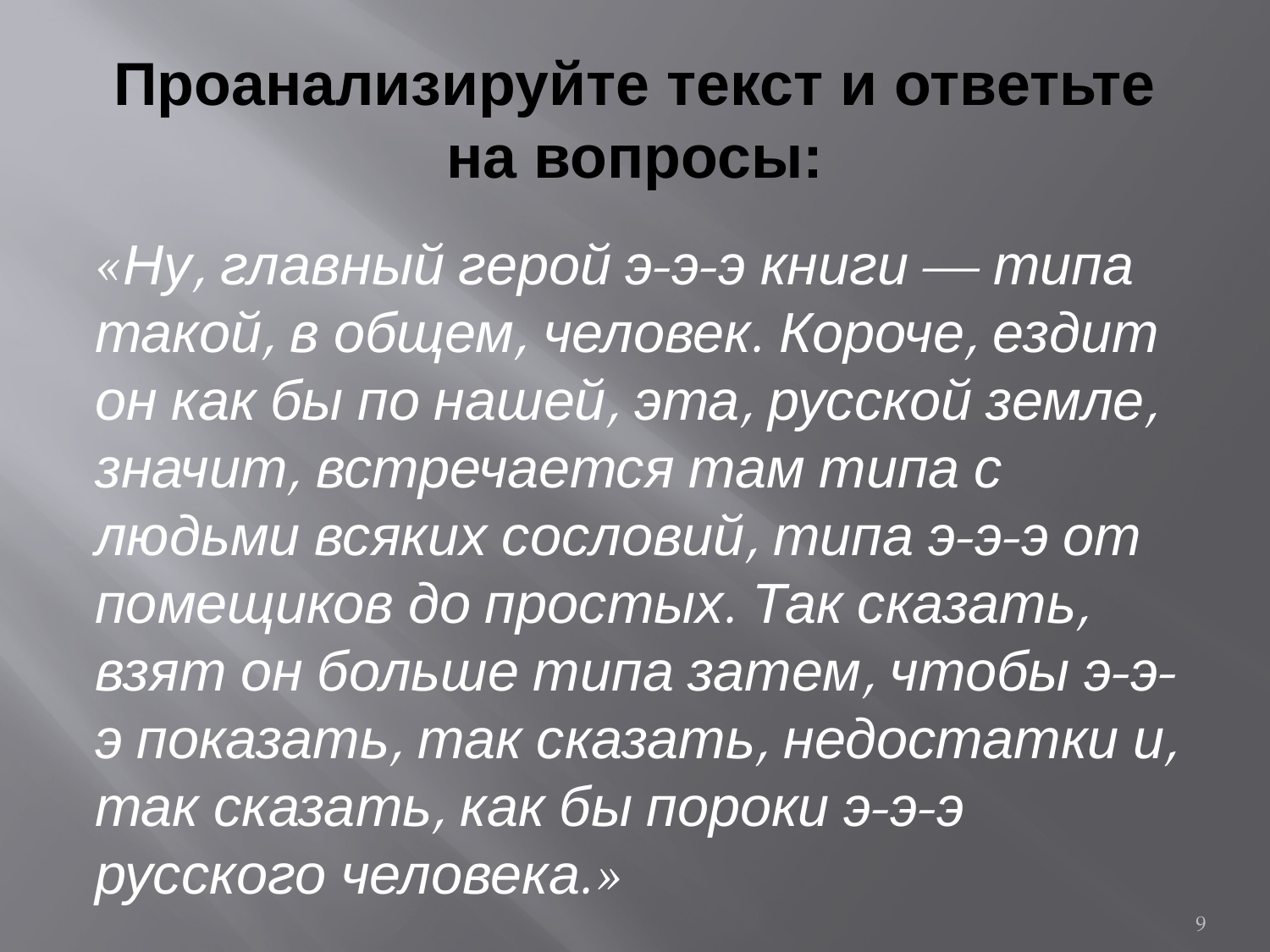

# Проанализируйте текст и ответьте на вопросы:
«Ну, главный герой э-э-э книги — типа такой, в общем, человек. Короче, ездит он как бы по нашей, эта, русской земле, значит, встречается там типа с людьми всяких сословий, типа э-э-э от помещиков до простых. Так сказать, взят он больше типа затем, чтобы э-э-э показать, так сказать, недостатки и, так сказать, как бы пороки э-э-э русского человека.»

9